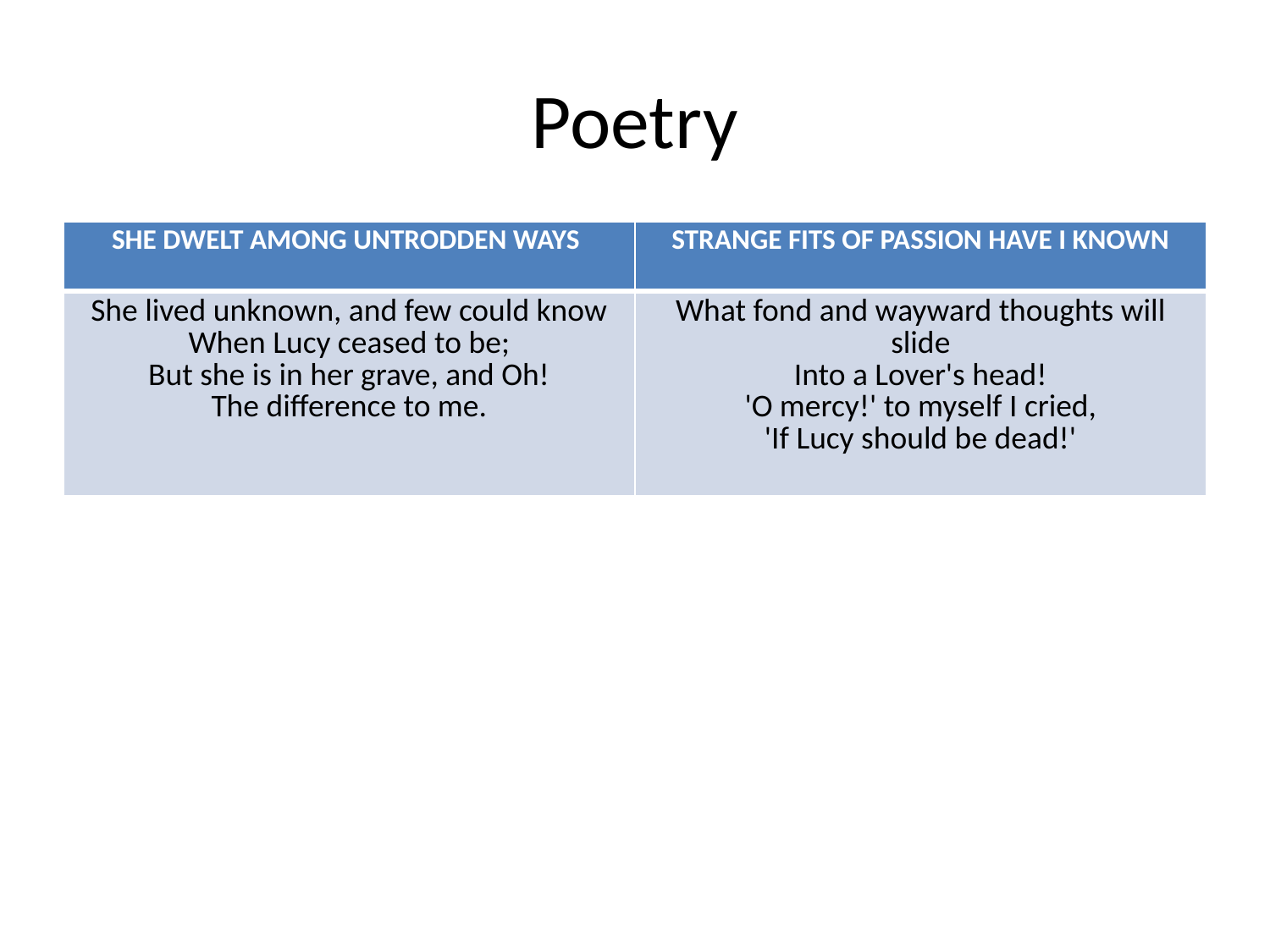

# Poetry
| She dwelt among untrodden ways | Strange fits of passion have I known |
| --- | --- |
| She lived unknown, and few could know When Lucy ceased to be; But she is in her grave, and Oh! The difference to me. | What fond and wayward thoughts will slide Into a Lover's head! 'O mercy!' to myself I cried, 'If Lucy should be dead!' |